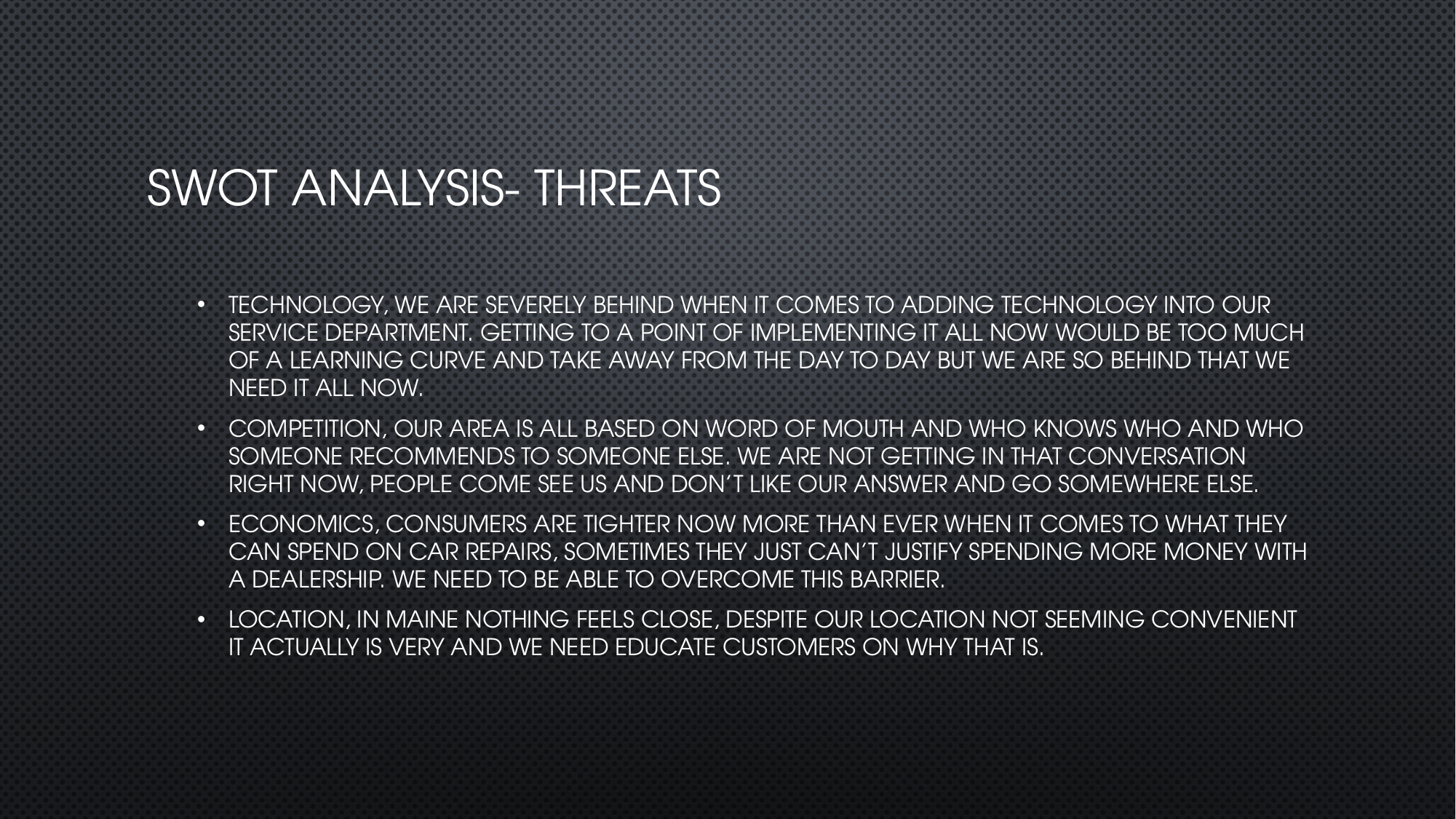

# SWOT Analysis- Threats

Technology, we are severely behind when it comes to adding technology into our service department. Getting to a point of implementing it all now would be too much of a learning curve and take away from the day to day but we are so behind that we need it all now.
Competition, our area is all based on word of mouth and who knows who and who someone recommends to someone else. We are not getting in that conversation right now, people come see us and don’t like our answer and go somewhere else.
Economics, consumers are tighter now more than ever when it comes to what they can spend on car repairs, sometimes they just can’t justify spending more money with a dealership. We need to be able to overcome this barrier.
Location, in Maine nothing feels close, despite our location not seeming convenient it actually is very and we need educate customers on why that is.